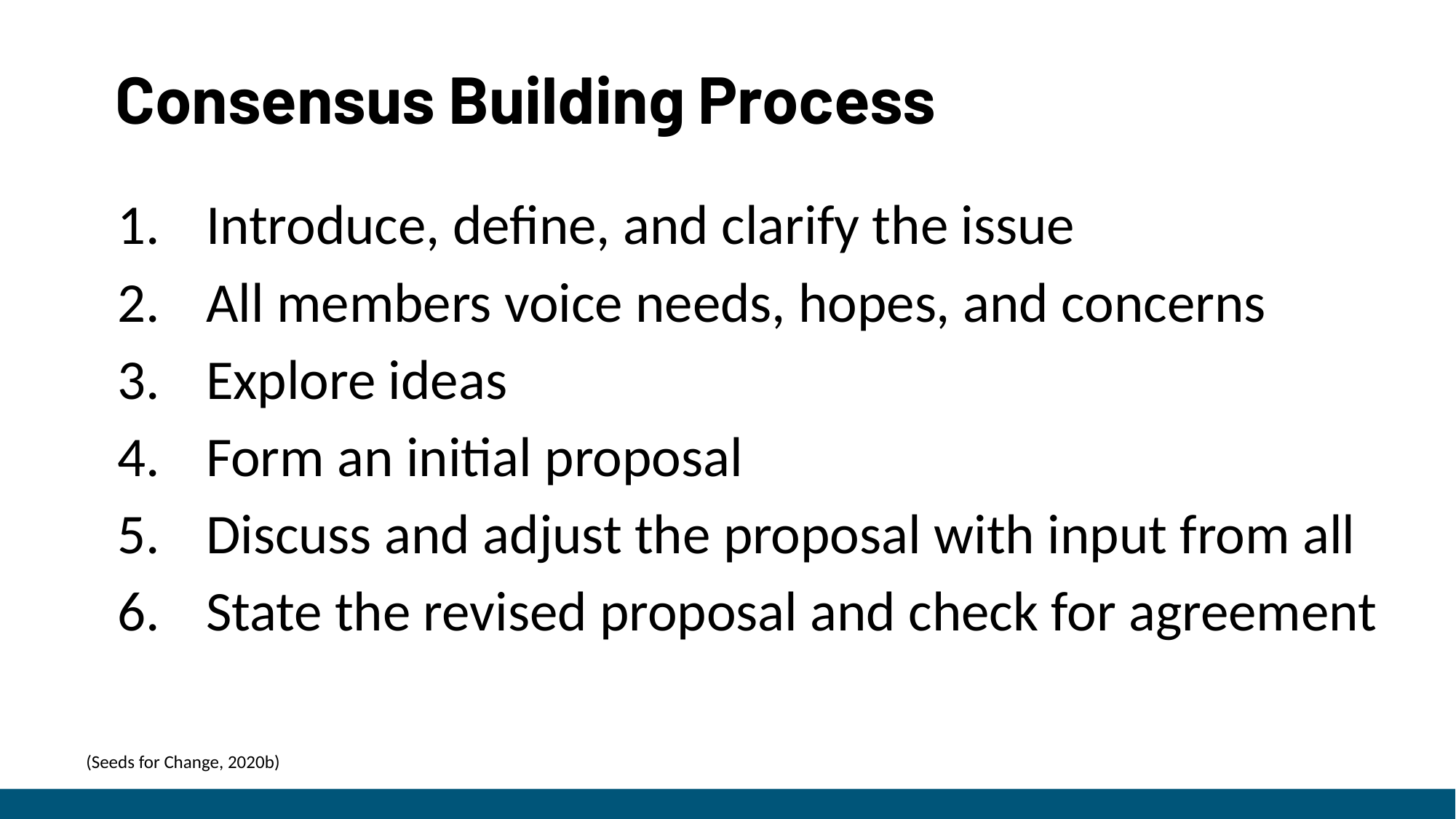

Consensus Building Process
Introduce, define, and clarify the issue
All members voice needs, hopes, and concerns
Explore ideas
Form an initial proposal
Discuss and adjust the proposal with input from all
State the revised proposal and check for agreement
(Seeds for Change, 2020b)